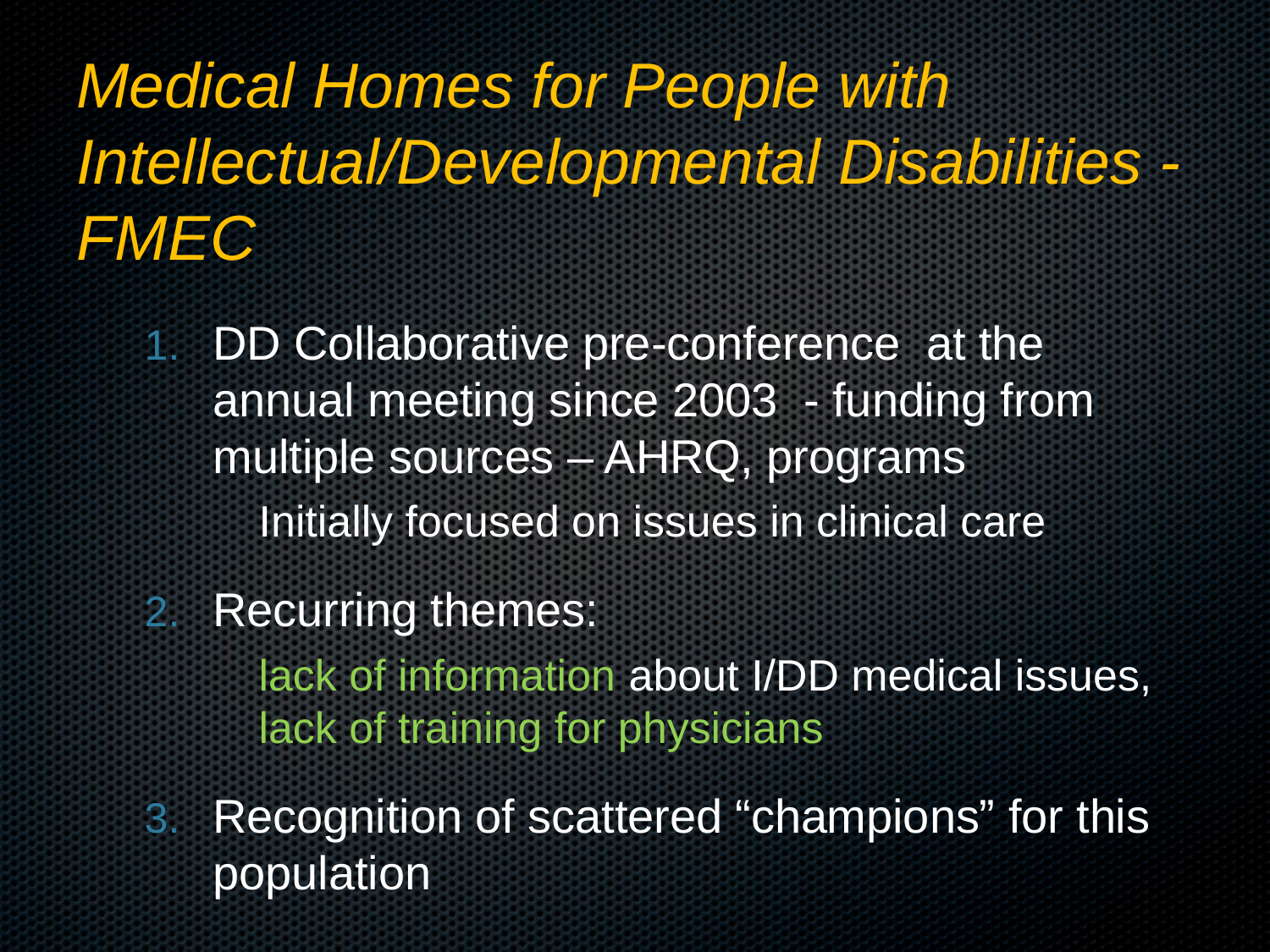

# Medical Homes for People with Intellectual/Developmental Disabilities - FMEC
DD Collaborative pre-conference  at the annual meeting since 2003  - funding from multiple sources – AHRQ, programs
	Initially focused on issues in clinical care
Recurring themes:
	lack of information about I/DD medical issues, lack of training for physicians
Recognition of scattered “champions” for this population